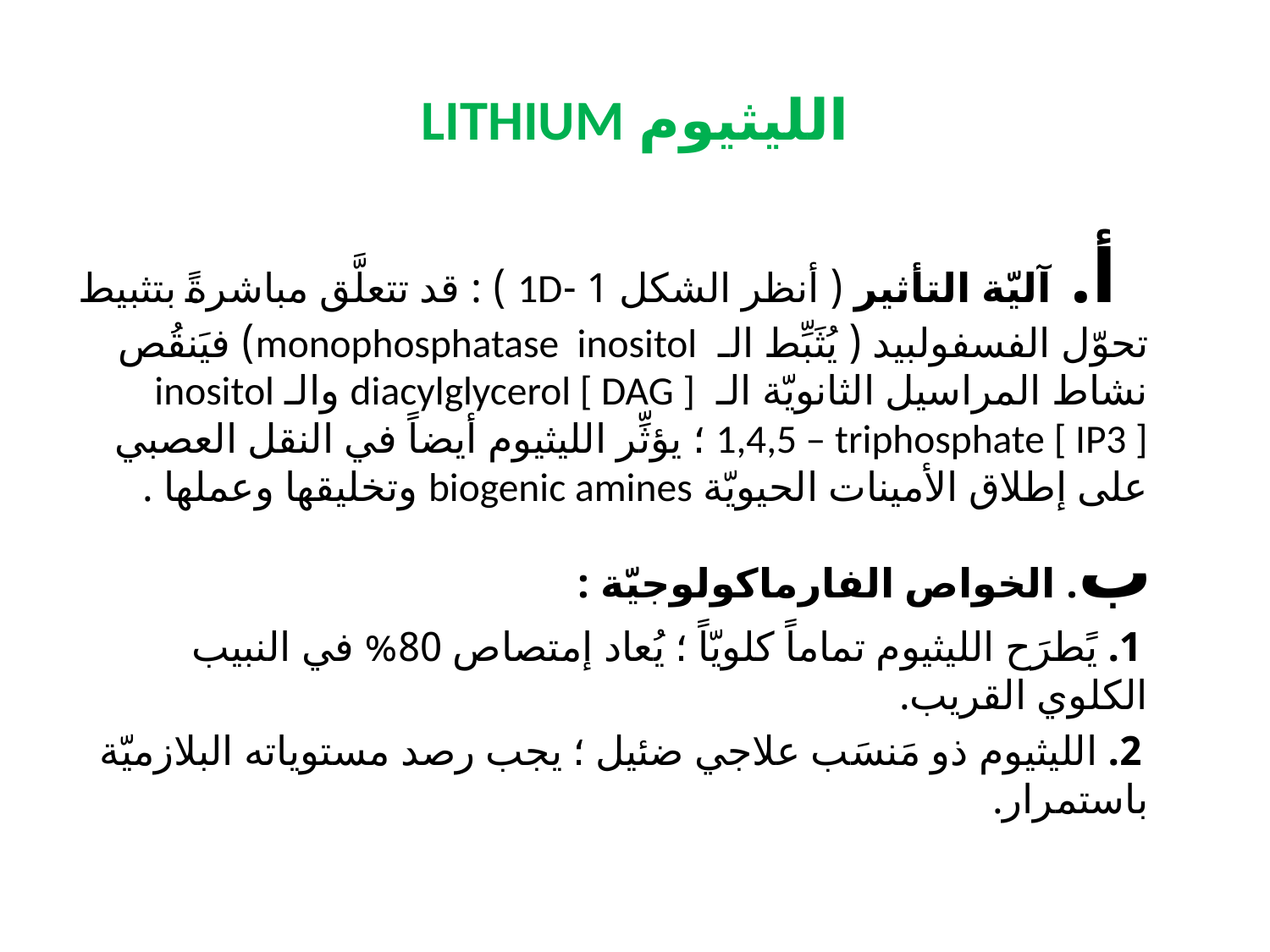

# الليثيوم LITHIUM
    أ. آليّة التأثير ( أنظر الشكل 1 -1D ) : قد تتعلَّق مباشرةً بتثبيط تحوّل الفسفولبيد ( يُثَبِّط الـ  monophosphatase  inositol) فيَنقُص نشاط المراسيل الثانويّة الـ  diacylglycerol [ DAG ] والـ inositol 1,4,5 – triphosphate [ IP3 ] ؛ يؤثِّر الليثيوم أيضاً في النقل العصبي على إطلاق الأمينات الحيويّة biogenic amines وتخليقها وعملها .
    ب. الخواص الفارماكولوجيّة :
     1. يًطرَح الليثيوم تماماً كلويّاً ؛ يُعاد إمتصاص 80% في النبيب الكلوي القريب.
     2. الليثيوم ذو مَنسَب علاجي ضئيل ؛ يجب رصد مستوياته البلازميّة باستمرار.